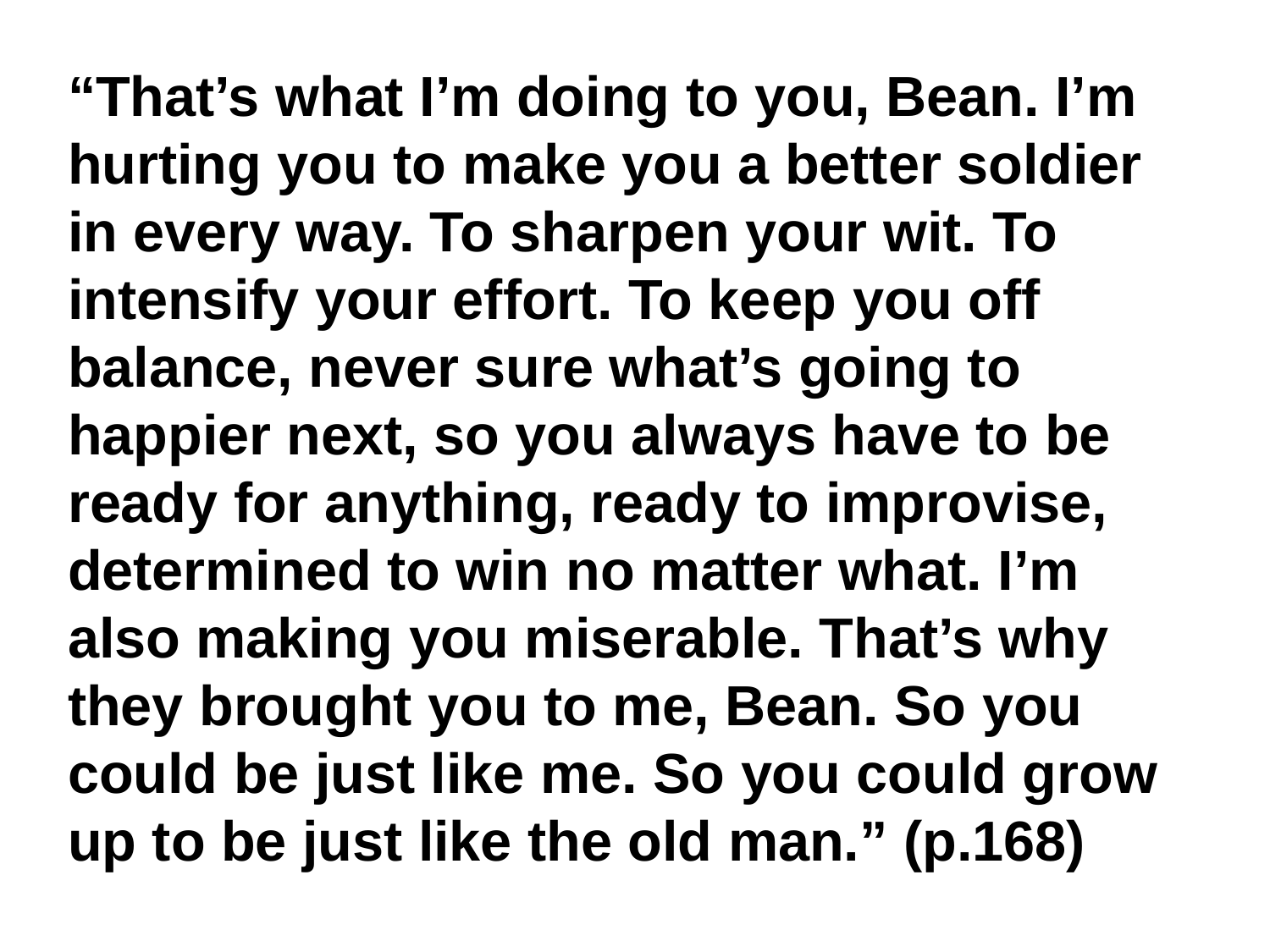

“That’s what I’m doing to you, Bean. I’m hurting you to make you a better soldier in every way. To sharpen your wit. To intensify your effort. To keep you off balance, never sure what’s going to happier next, so you always have to be ready for anything, ready to improvise, determined to win no matter what. I’m also making you miserable. That’s why they brought you to me, Bean. So you could be just like me. So you could grow up to be just like the old man.” (p.168)